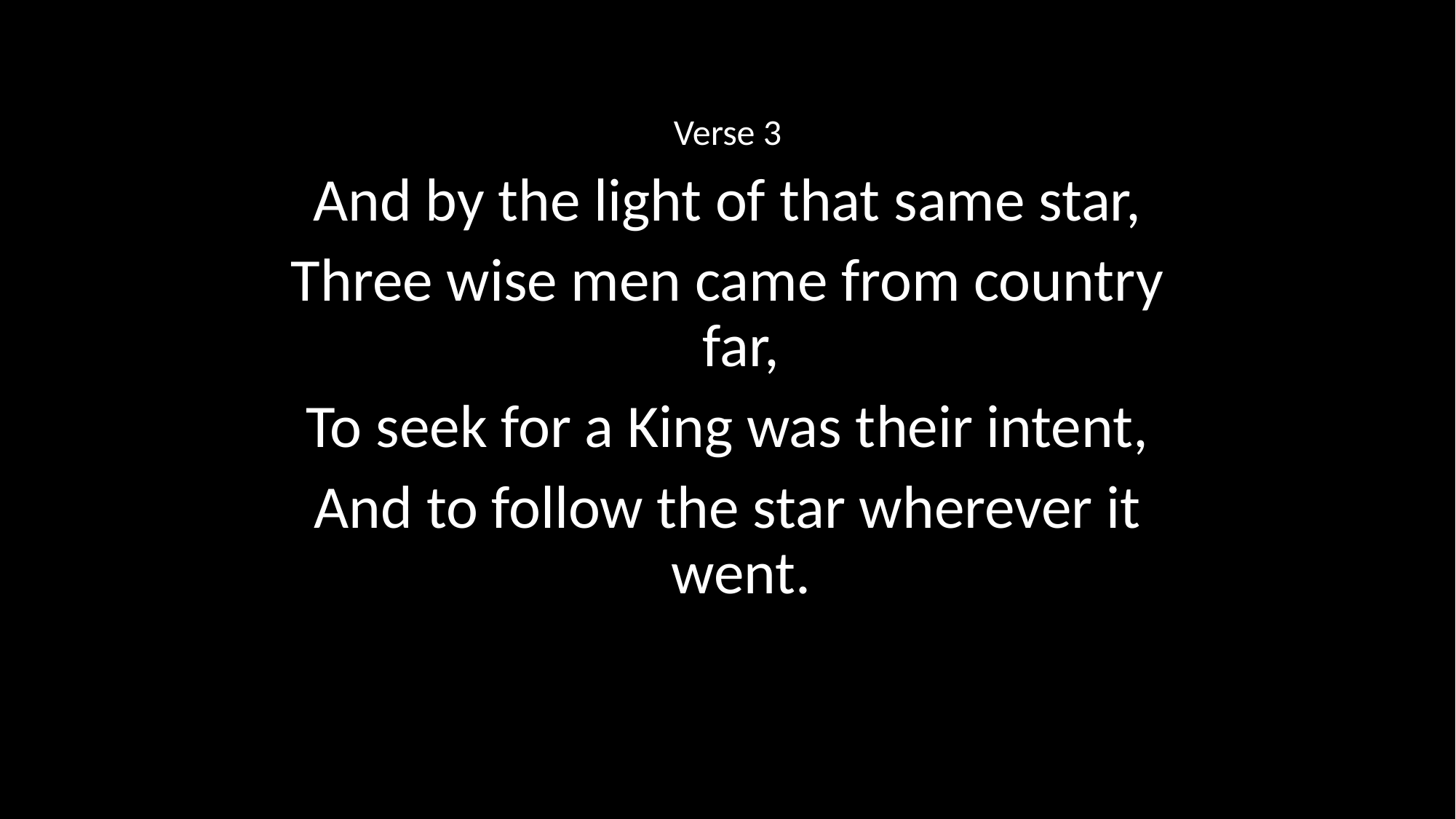

Verse 3
And by the light of that same star,
Three wise men came from country far,
To seek for a King was their intent,
And to follow the star wherever it went.